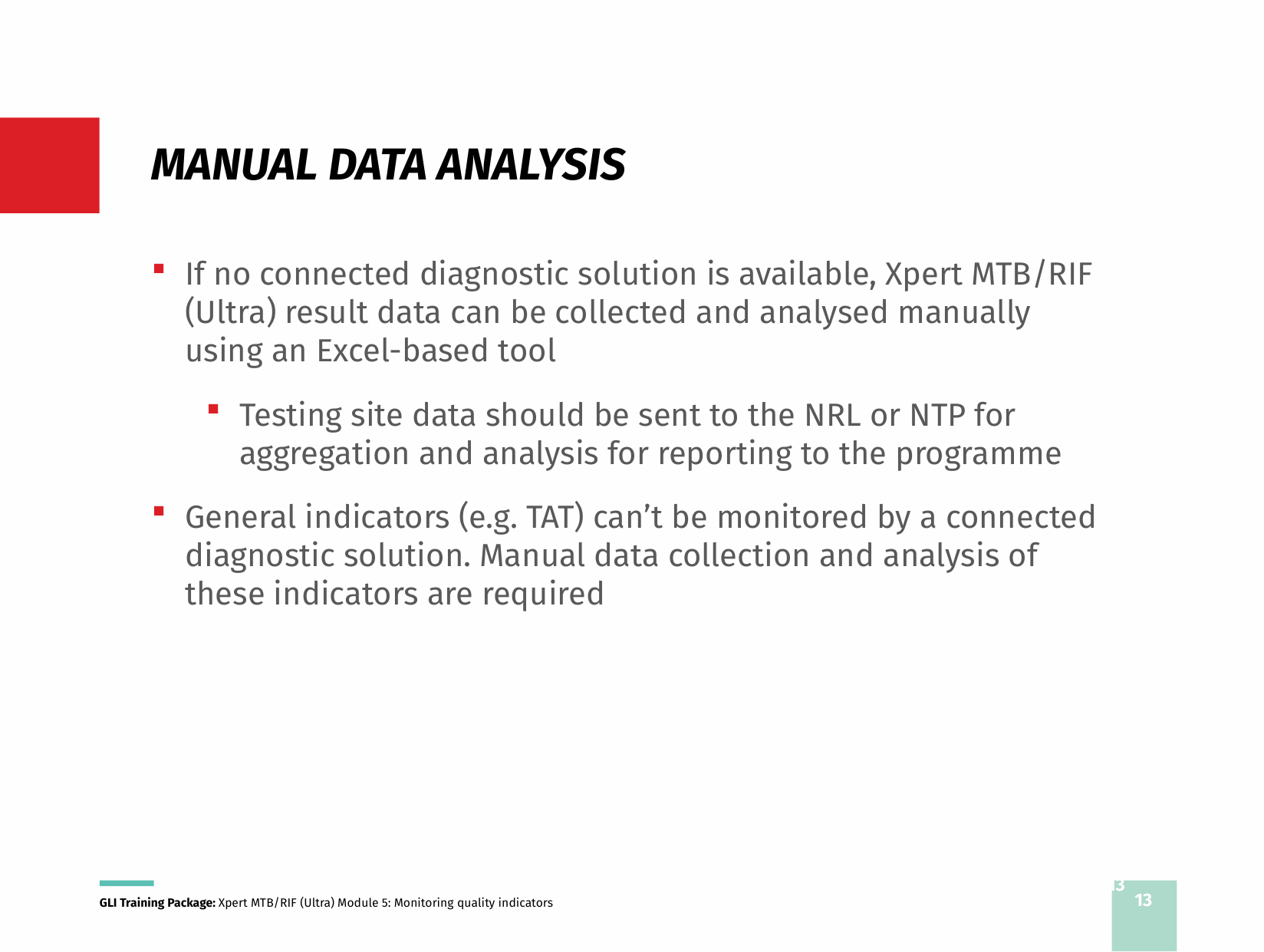

# MANUAL DATA ANALYSIS
If no connected diagnostic solution is available, Xpert MTB/RIF (Ultra) result data can be collected and analysed manually using an Excel-based tool
Testing site data should be sent to the NRL or NTP for aggregation and analysis for reporting to the programme
General indicators (e.g. TAT) can’t be monitored by a connected diagnostic solution. Manual data collection and analysis of these indicators are required
13